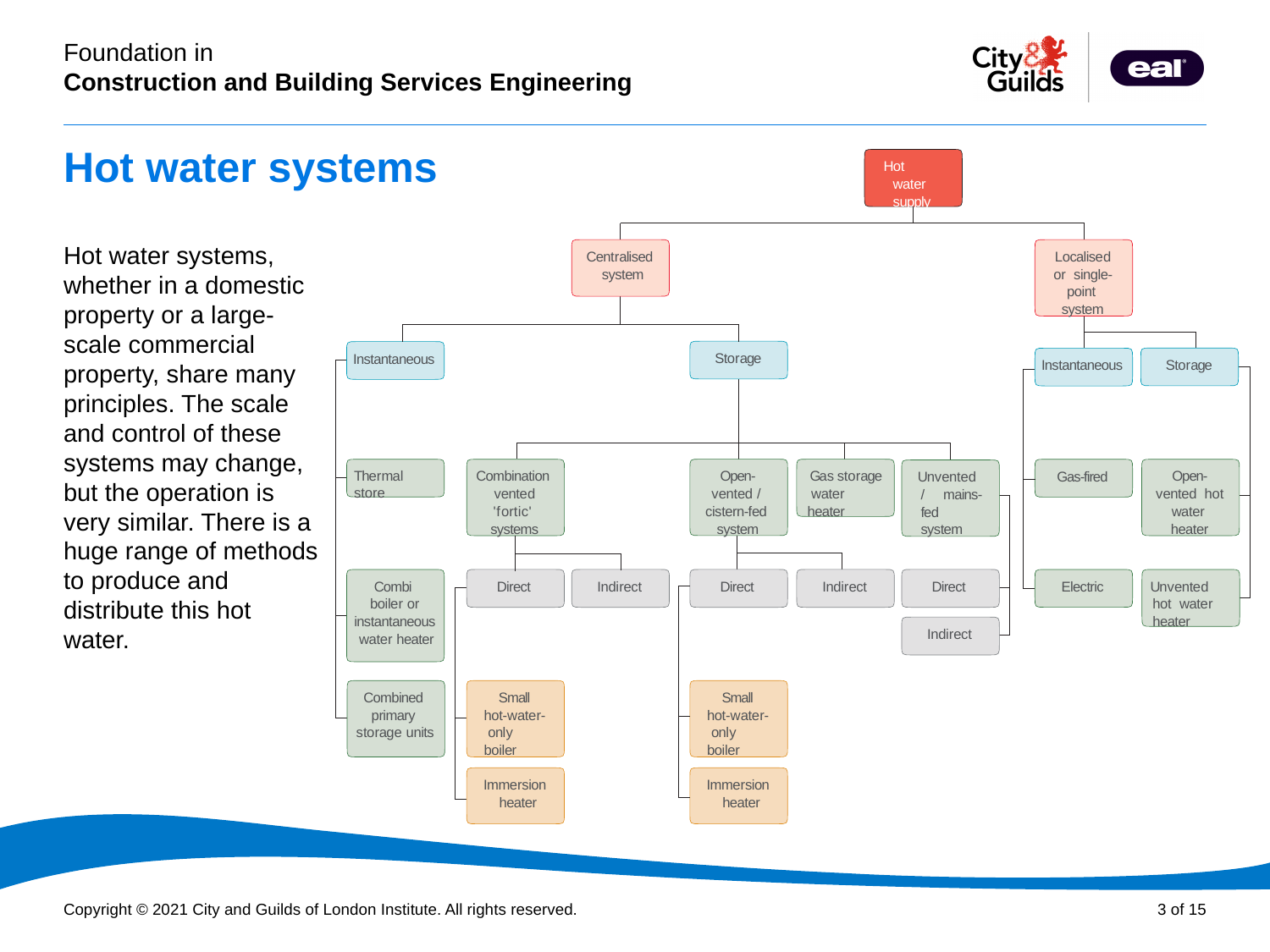

# Hot water systems

Hot water  supply

Centralised  system
Localised or  single-point  system

Storage

Instantaneous
Instantaneous
Storage

Open-vented /  cistern-fed  system
Thermal store
Combination  vented 'fortic'  systems
Gas storage  water heater
Open-vented  hot water  heater
Unvented /  mains-fed  system
Gas-fired

Electric
Combi  boiler or
instantaneous  water heater
Direct
Indirect
Direct
Indirect
Direct
Unvented hot  water heater

Indirect

Combined  primary  storage units
Small  hot-water-  only boiler
Small  hot-water-  only boiler

Immersion  heater
Immersion  heater
Hot water systems, whether in a domestic
property or a large-scale commercial
property, share many principles. The scale and control of these systems may change, but the operation is very similar. There is a huge range of methods to produce and distribute this hot water.